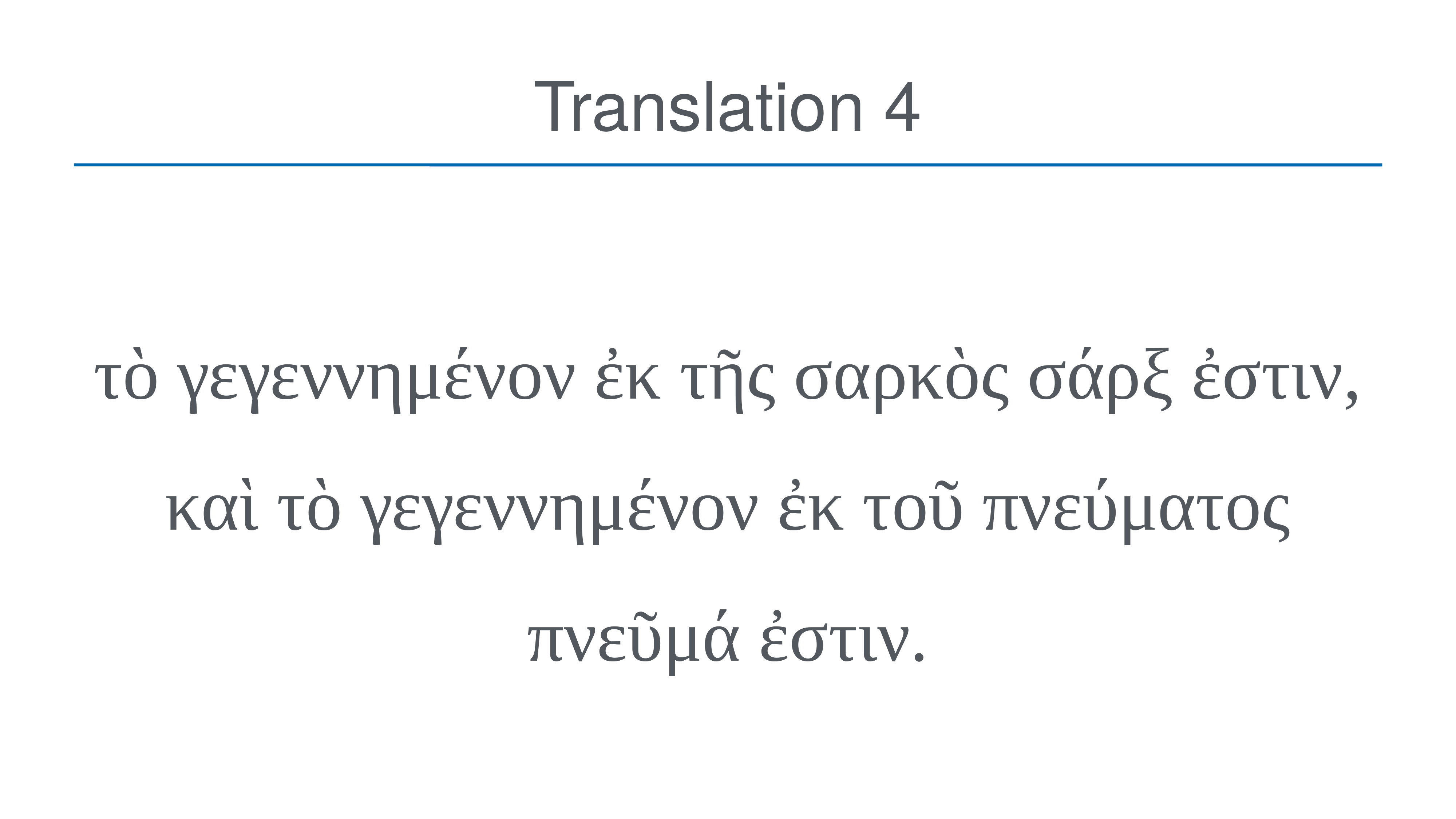

# Translation 4
τὸ γεγεννημένον ἐκ τῆς σαρκὸς σάρξ ἐστιν, καὶ τὸ γεγεννημένον ἐκ τοῦ πνεύματος πνεῦμά ἐστιν.